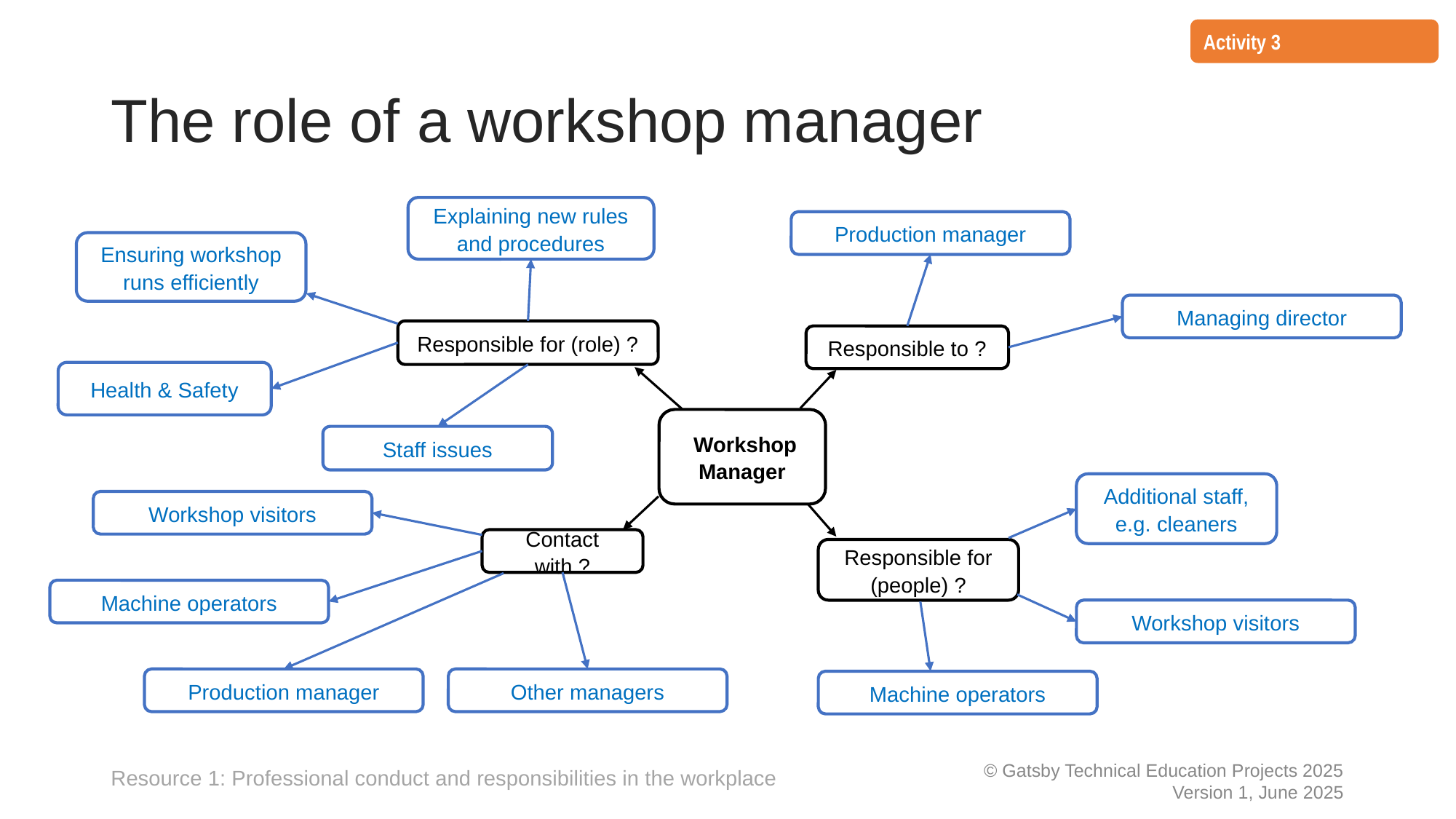

Activity 3
# The role of a workshop manager
Explaining new rules and procedures
Production manager
Ensuring workshop runs efficiently
Managing director
Responsible for (role) ?
Responsible to ?
Health & Safety
 Workshop Manager
Staff issues
Additional staff, e.g. cleaners
Workshop visitors
Contact with ?
Responsible for (people) ?
Machine operators
Workshop visitors
Production manager
Other managers
Machine operators
Resource 1: Professional conduct and responsibilities in the workplace